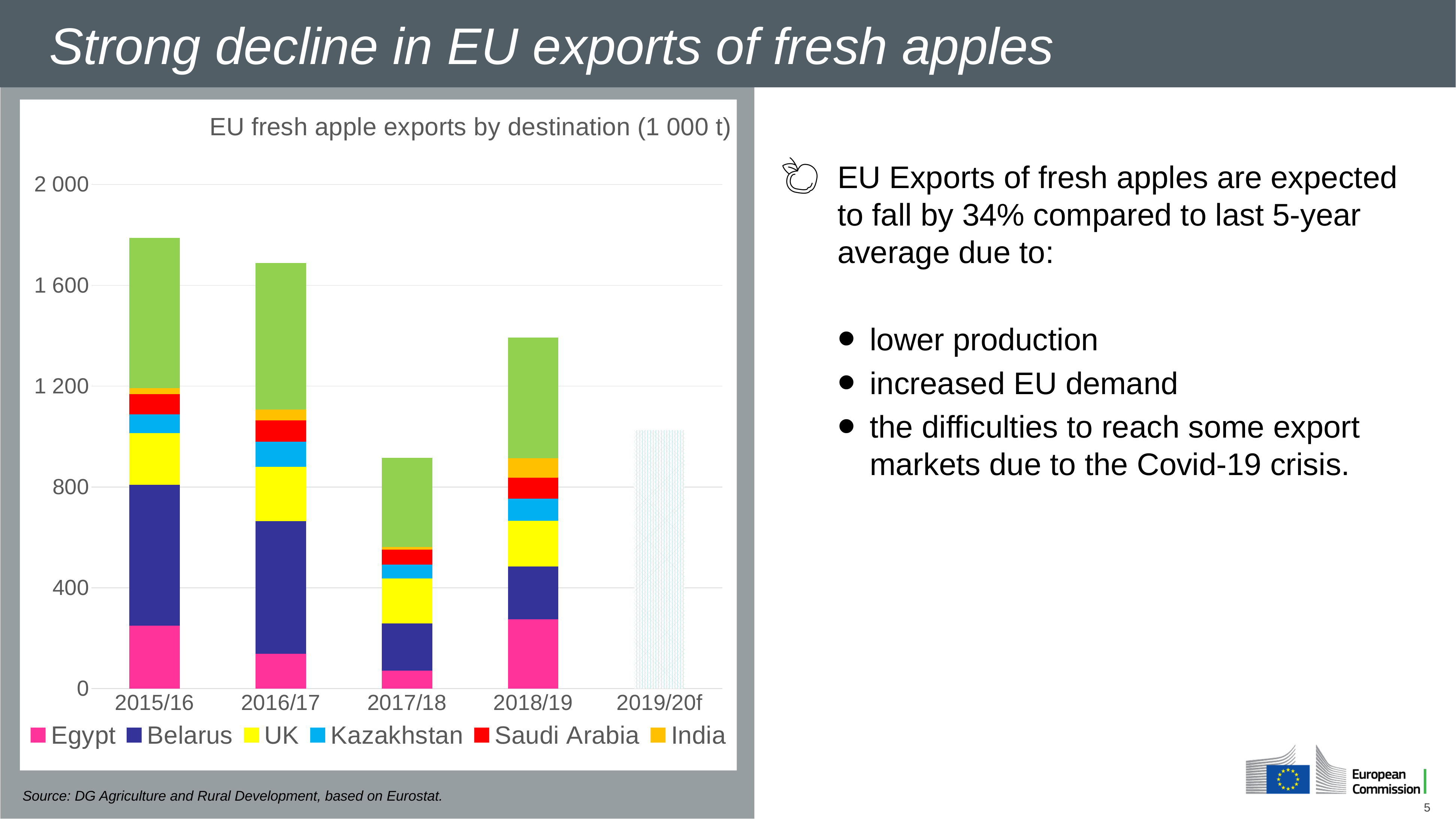

Strong decline in EU exports of fresh apples

### Chart: EU fresh apple exports by destination (1 000 t)

| Category | Egypt | Belarus | UK | Kazakhstan | Saudi Arabia | India | other |  |
|---|---|---|---|---|---|---|---|---|
| 2015/16 | 250.1608 | 558.4429 | 205.19989999999999 | 74.12910000000001 | 80.2138 | 24.304599999999997 | 595.3198999999992 | None |
| 2016/17 | 138.00279999999998 | 526.6561 | 215.28070000000002 | 99.5665 | 84.8149 | 43.7603 | 580.8795000000002 | None |
| 2017/18 | 71.658 | 186.5415 | 179.48770000000002 | 54.5148 | 58.8399 | 11.471300000000001 | 352.5097000000002 | None |
| 2018/19 | 274.4521 | 209.5735 | 182.1827 | 87.7697 | 83.042 | 76.7499 | 479.02889999999957 | None |
| 2019/20f | None | None | None | None | None | None | None | 1025.0 |

EU Exports of fresh apples are expected to fall by 34% compared to last 5-year average due to:

lower production
increased EU demand
the difficulties to reach some export markets due to the Covid-19 crisis.

Source: DG Agriculture and Rural Development, based on Eurostat.
Source: DG Agriculture and Rural Development, based on Eurostat.